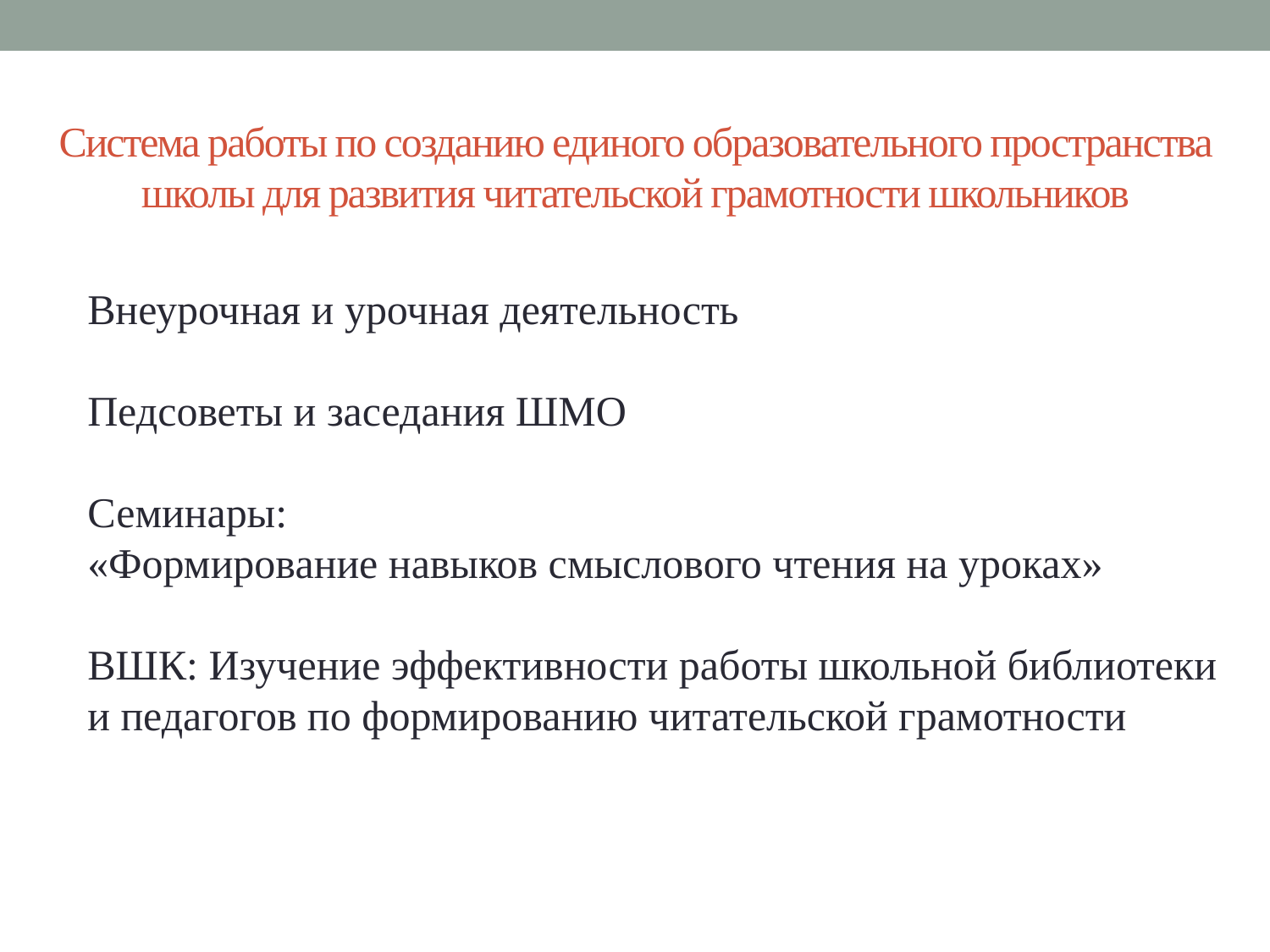

# Система работы по созданию единого образовательного пространства школы для развития читательской грамотности школьников
Внеурочная и урочная деятельность

Педсоветы и заседания ШМО

Семинары:
«Формирование навыков смыслового чтения на уроках»

ВШК: Изучение эффективности работы школьной библиотеки и педагогов по формированию читательской грамотности